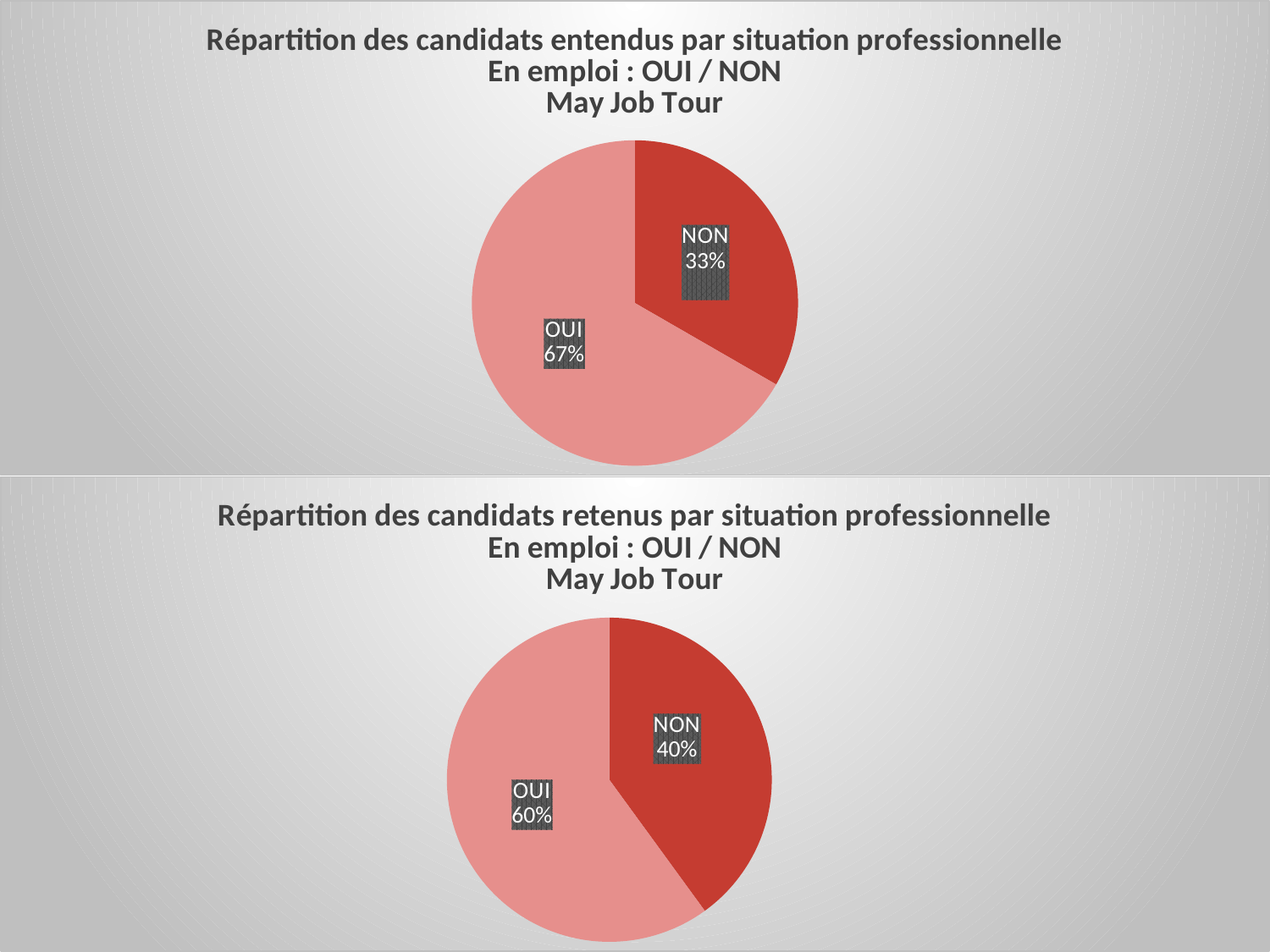

### Chart: Répartition des candidats entendus par situation professionnelle
En emploi : OUI / NON
May Job Tour

| Category | Total |
|---|---|
| NON | 16.0 |
| OUI | 32.0 |

### Chart: Répartition des candidats retenus par situation professionnelle
En emploi : OUI / NON
May Job Tour

| Category | Total |
|---|---|
| NON | 8.0 |
| OUI | 12.0 |
12